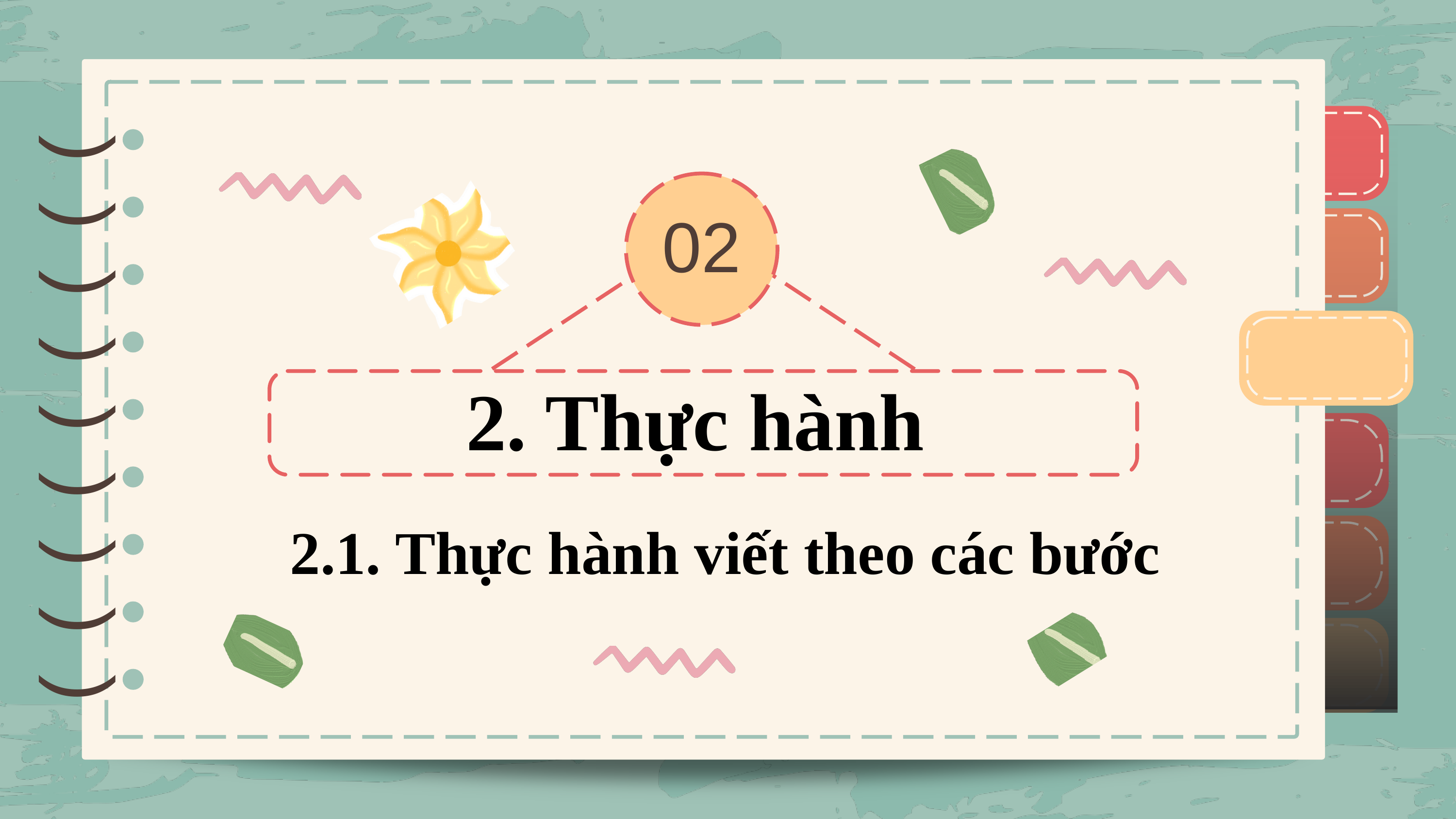

)
)
)
)
)
)
)
)
)

)
)
)
)
)
)
)
)
)

02

2. Thực hành

2.1. Thực hành viết theo các bước